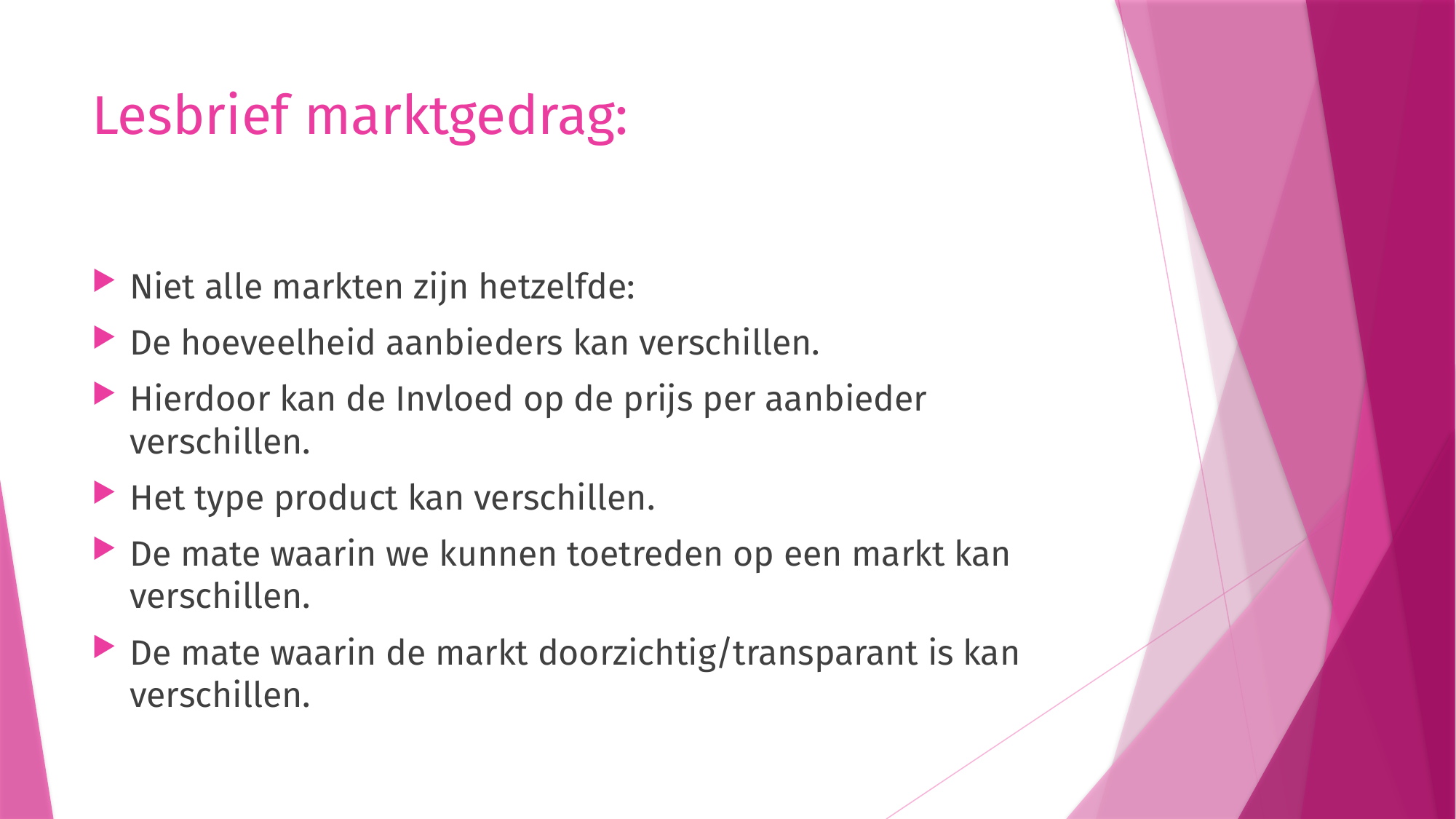

# Lesbrief marktgedrag:
Niet alle markten zijn hetzelfde:
De hoeveelheid aanbieders kan verschillen.
Hierdoor kan de Invloed op de prijs per aanbieder verschillen.
Het type product kan verschillen.
De mate waarin we kunnen toetreden op een markt kan verschillen.
De mate waarin de markt doorzichtig/transparant is kan verschillen.